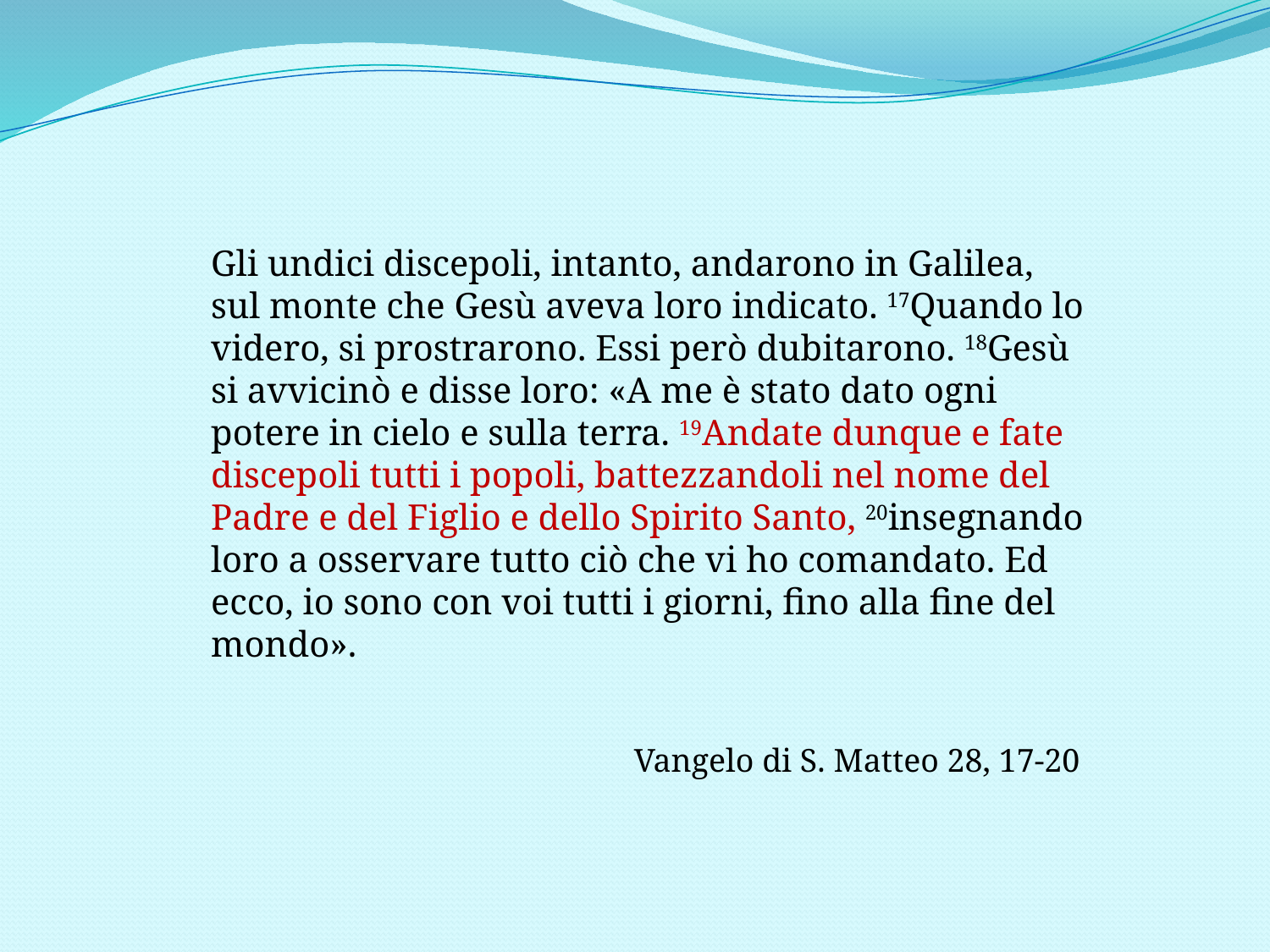

Gli undici discepoli, intanto, andarono in Galilea, sul monte che Gesù aveva loro indicato. 17Quando lo videro, si prostrarono. Essi però dubitarono. 18Gesù si avvicinò e disse loro: «A me è stato dato ogni potere in cielo e sulla terra. 19Andate dunque e fate discepoli tutti i popoli, battezzandoli nel nome del Padre e del Figlio e dello Spirito Santo, 20insegnando loro a osservare tutto ciò che vi ho comandato. Ed ecco, io sono con voi tutti i giorni, fino alla fine del mondo».

 Vangelo di S. Matteo 28, 17-20